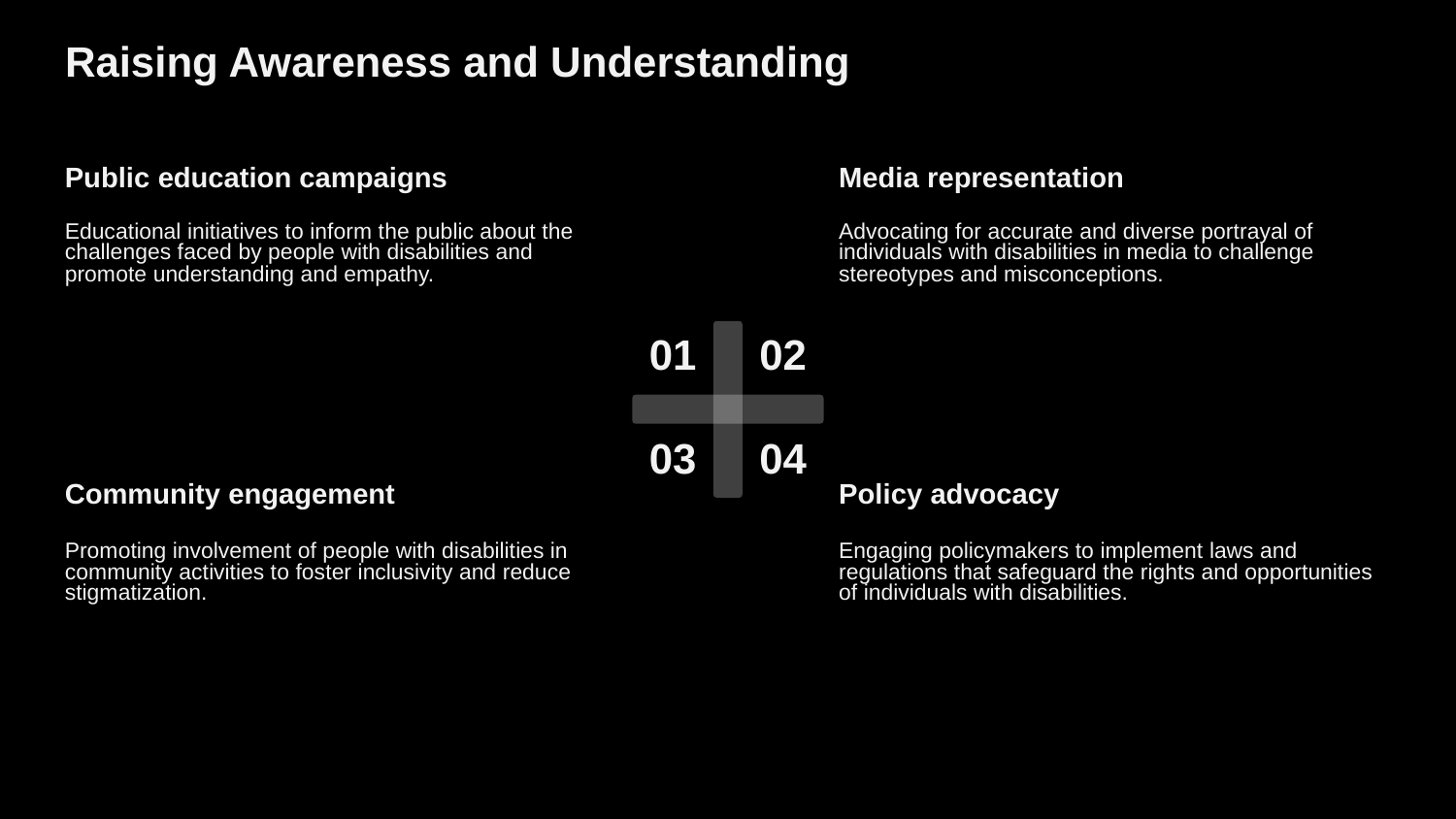

Raising Awareness and Understanding
Public education campaigns
Media representation
Educational initiatives to inform the public about the challenges faced by people with disabilities and promote understanding and empathy.
Advocating for accurate and diverse portrayal of individuals with disabilities in media to challenge stereotypes and misconceptions.

01
02

03
04
Community engagement
Policy advocacy
Promoting involvement of people with disabilities in community activities to foster inclusivity and reduce stigmatization.
Engaging policymakers to implement laws and regulations that safeguard the rights and opportunities of individuals with disabilities.